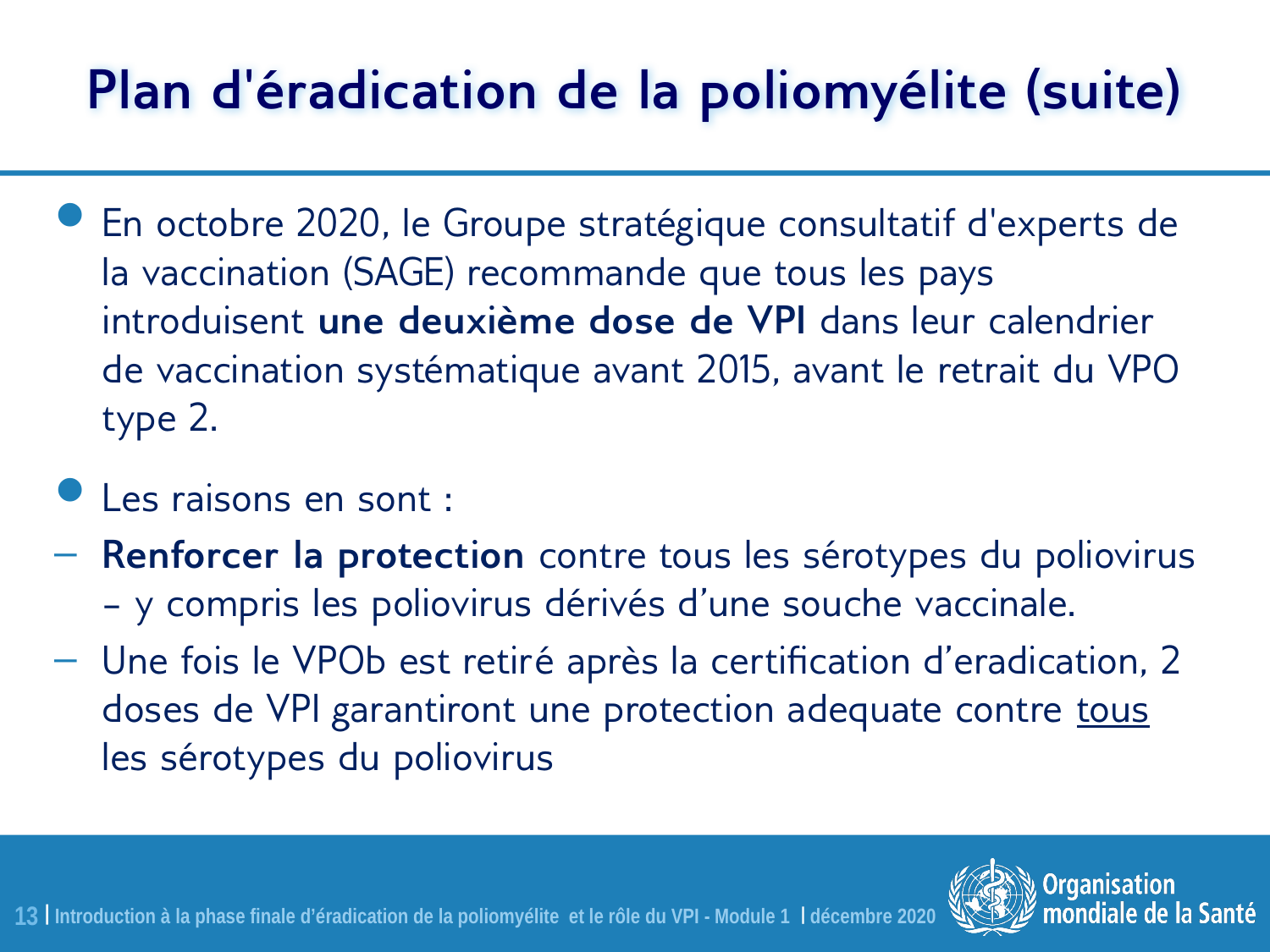

# Plan d'éradication de la poliomyélite (suite)
En octobre 2020, le Groupe stratégique consultatif d'experts de la vaccination (SAGE) recommande que tous les pays introduisent une deuxième dose de VPI dans leur calendrier de vaccination systématique avant 2015, avant le retrait du VPO type 2.
Les raisons en sont :
Renforcer la protection contre tous les sérotypes du poliovirus – y compris les poliovirus dérivés d’une souche vaccinale.
Une fois le VPOb est retiré après la certification d’eradication, 2 doses de VPI garantiront une protection adequate contre tous les sérotypes du poliovirus